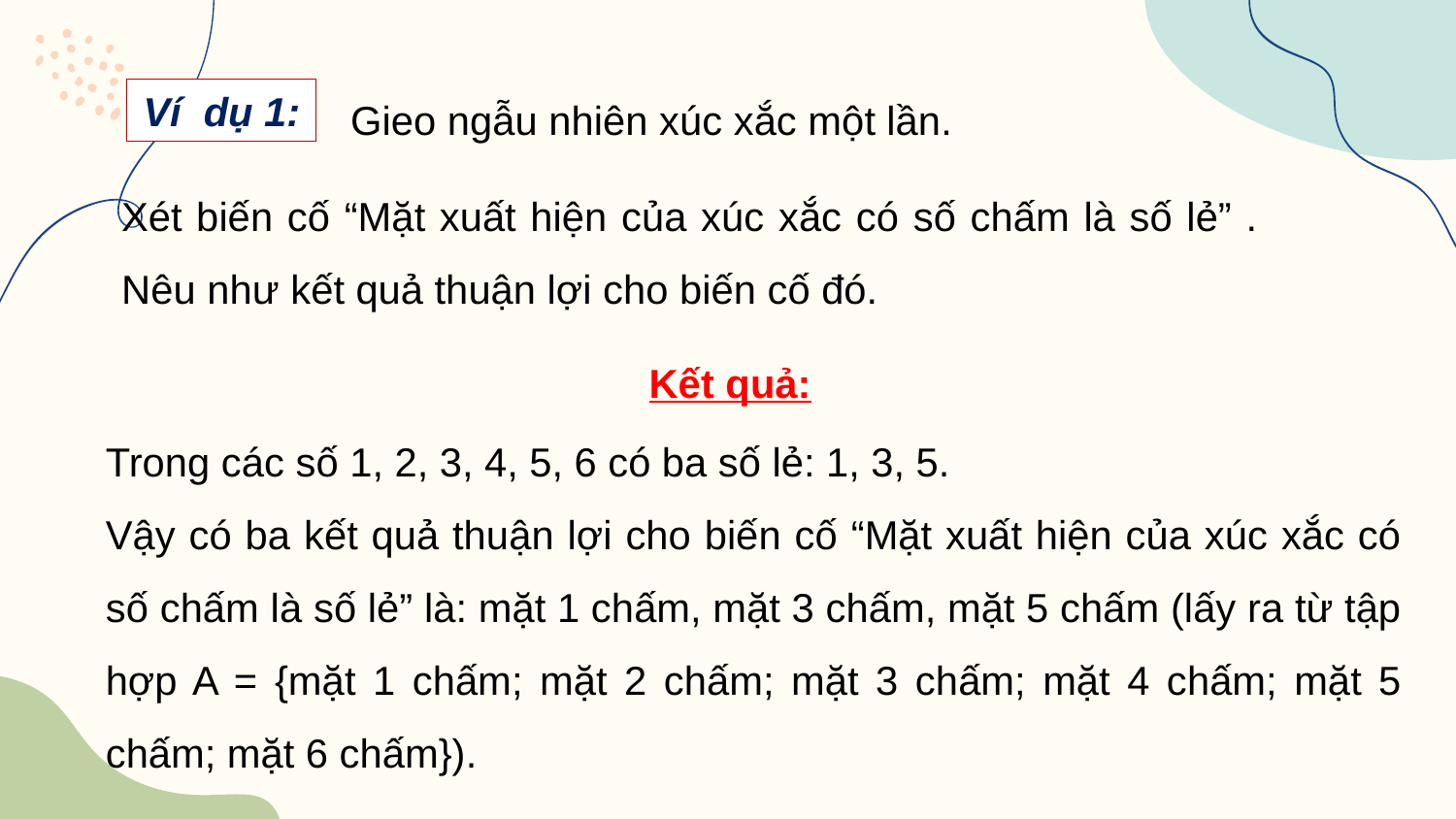

Gieo ngẫu nhiên xúc xắc một lần.
Ví  dụ 1:
Xét biến cố “Mặt xuất hiện của xúc xắc có số chấm là số lẻ” . Nêu như kết quả thuận lợi cho biến cố đó.
Kết quả:
Trong các số 1, 2, 3, 4, 5, 6 có ba số lẻ: 1, 3, 5.
Vậy có ba kết quả thuận lợi cho biến cố “Mặt xuất hiện của xúc xắc có số chấm là số lẻ” là: mặt 1 chấm, mặt 3 chấm, mặt 5 chấm (lấy ra từ tập hợp A = {mặt 1 chấm; mặt 2 chấm; mặt 3 chấm; mặt 4 chấm; mặt 5 chấm; mặt 6 chấm}).